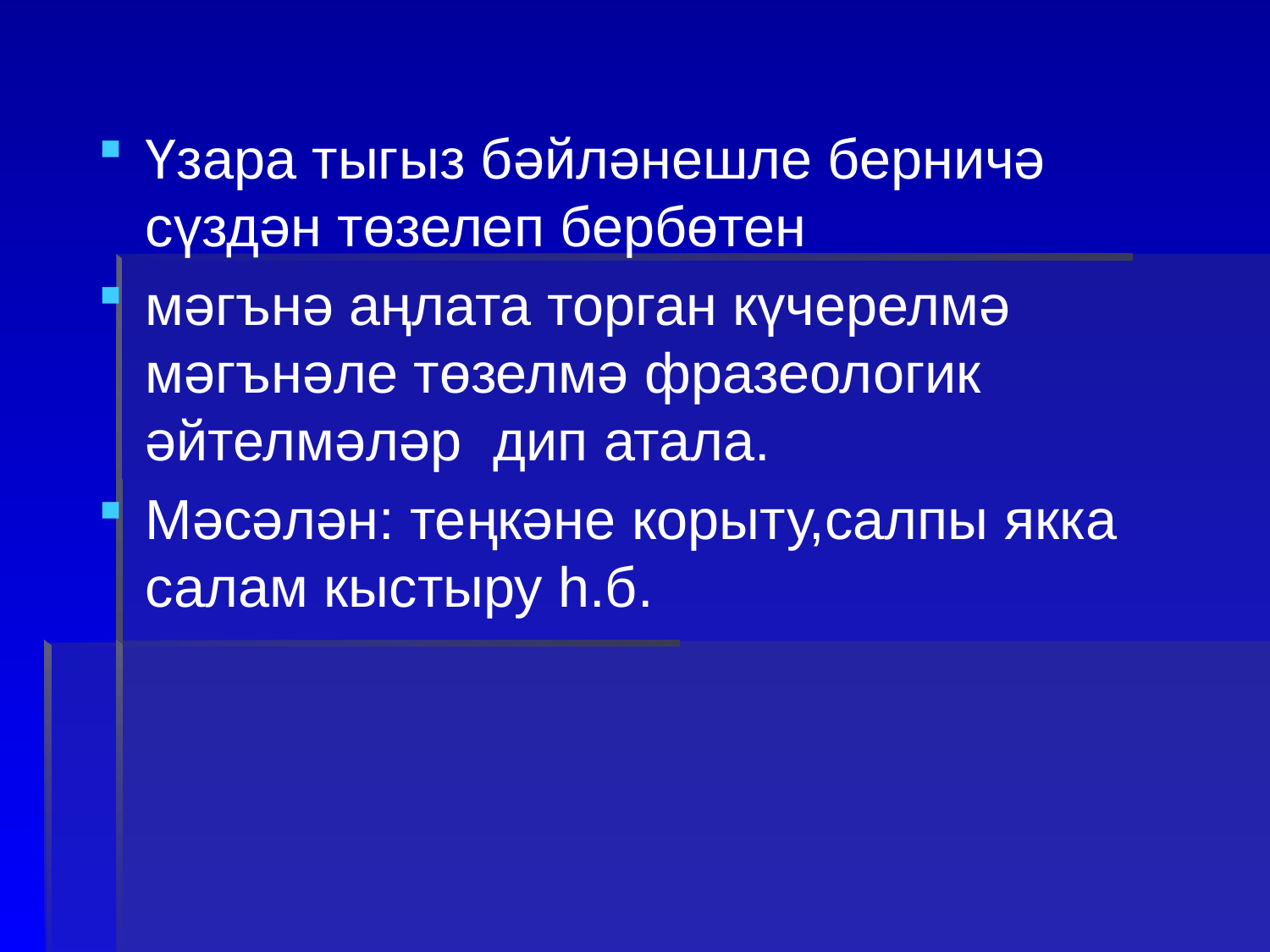

Үзара тыгыз бәйләнешле берничә сүздән төзелеп бербөтен
мәгънә аңлата торган күчерелмә мәгънәле төзелмә фразеологик әйтелмәләр  дип атала.
Мәсәлән: теңкәне корыту,салпы якка салам кыстыру һ.б.